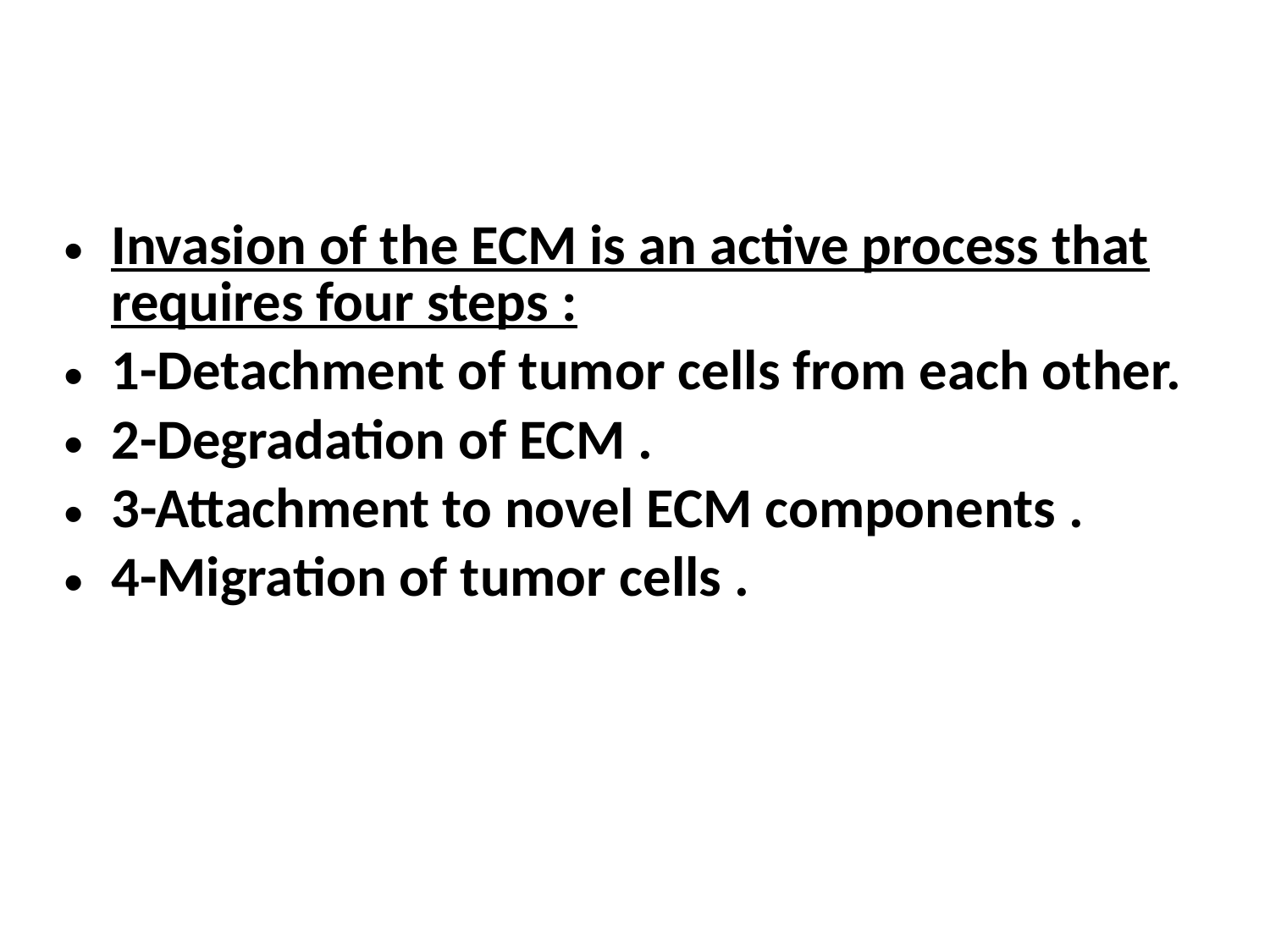

Invasion of the ECM is an active process that requires four steps :
1-Detachment of tumor cells from each other.
2-Degradation of ECM .
3-Attachment to novel ECM components .
4-Migration of tumor cells .